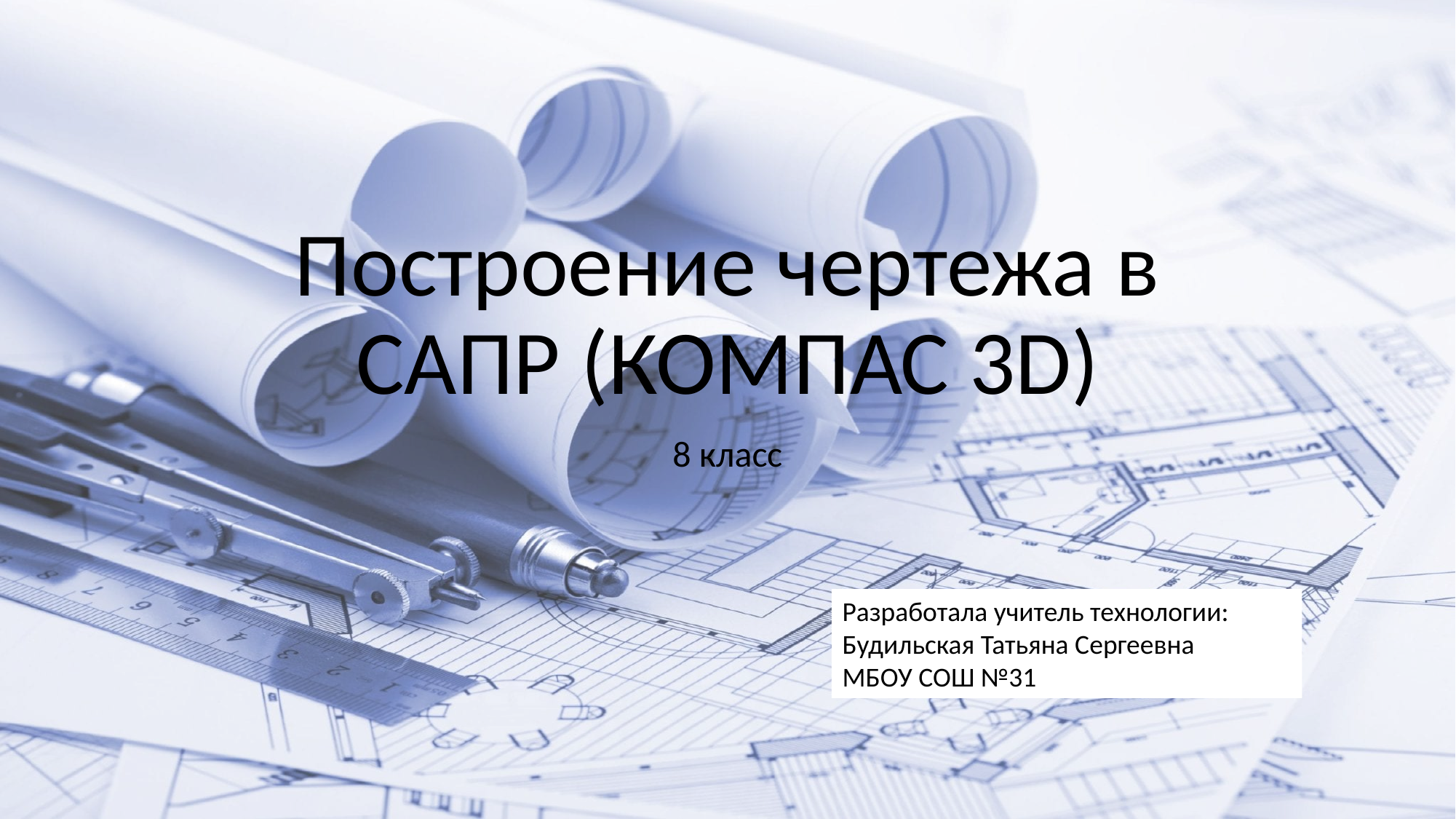

# Построение чертежа в САПР (КОМПАС 3D)
8 класс
Разработала учитель технологии: Будильская Татьяна Сергеевна
МБОУ СОШ №31